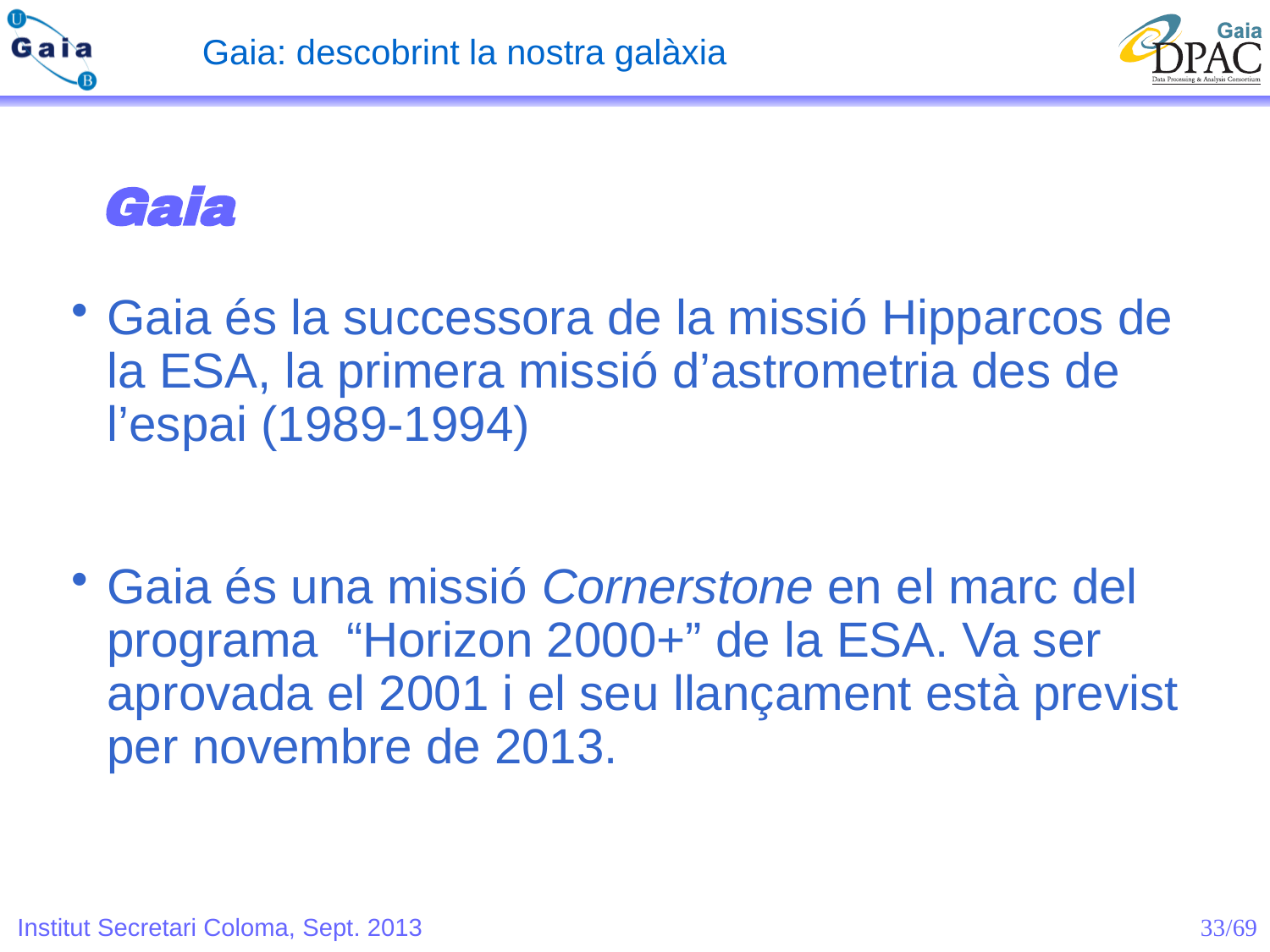

Gaia
Gaia és la successora de la missió Hipparcos de la ESA, la primera missió d’astrometria des de l’espai (1989-1994)

Gaia és una missió Cornerstone en el marc del programa  “Horizon 2000+” de la ESA. Va ser aprovada el 2001 i el seu llançament està previst per novembre de 2013.